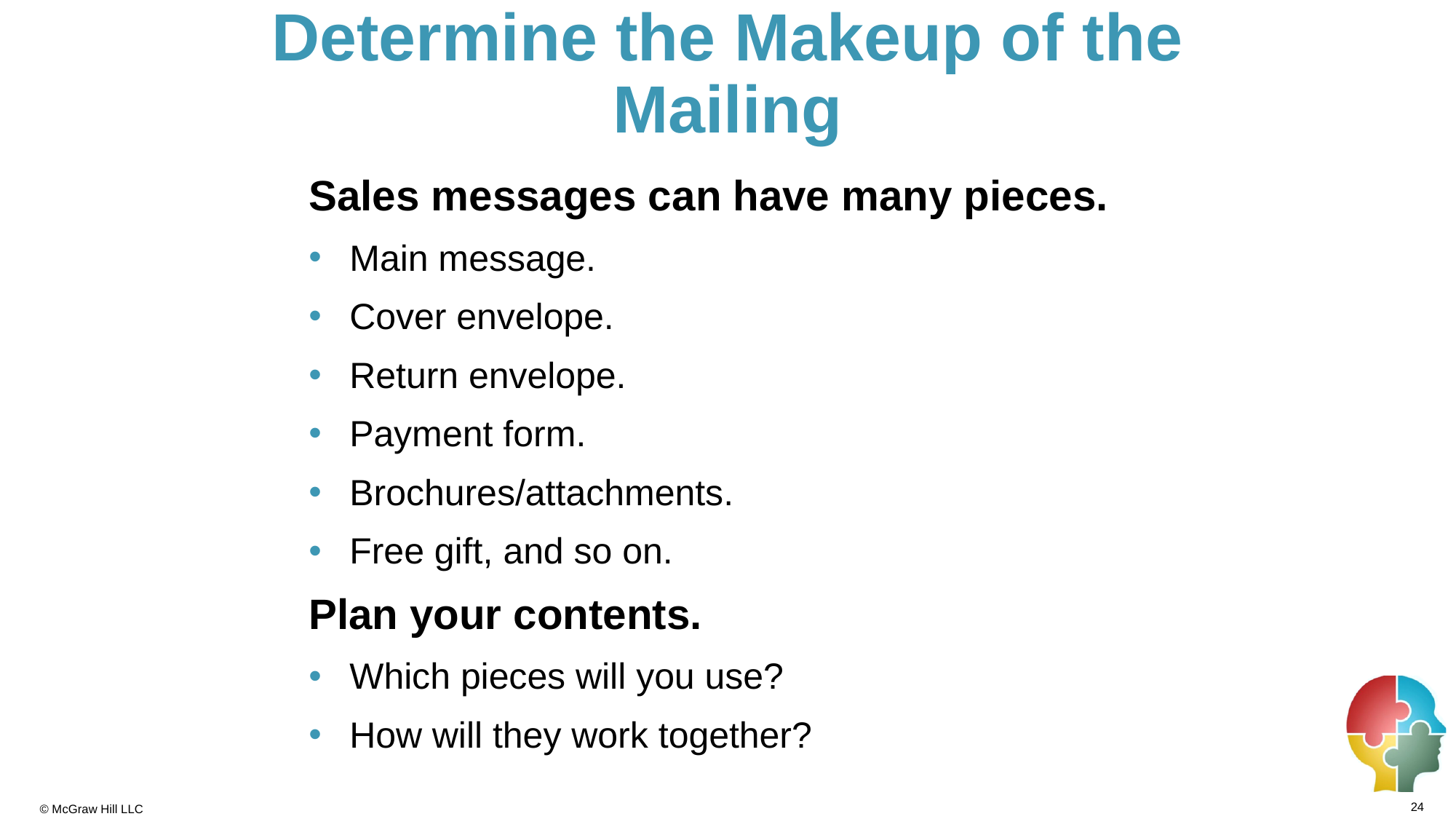

# Determine the Makeup of the Mailing
Sales messages can have many pieces.
Main message.
Cover envelope.
Return envelope.
Payment form.
Brochures/attachments.
Free gift, and so on.
Plan your contents.
Which pieces will you use?
How will they work together?
24